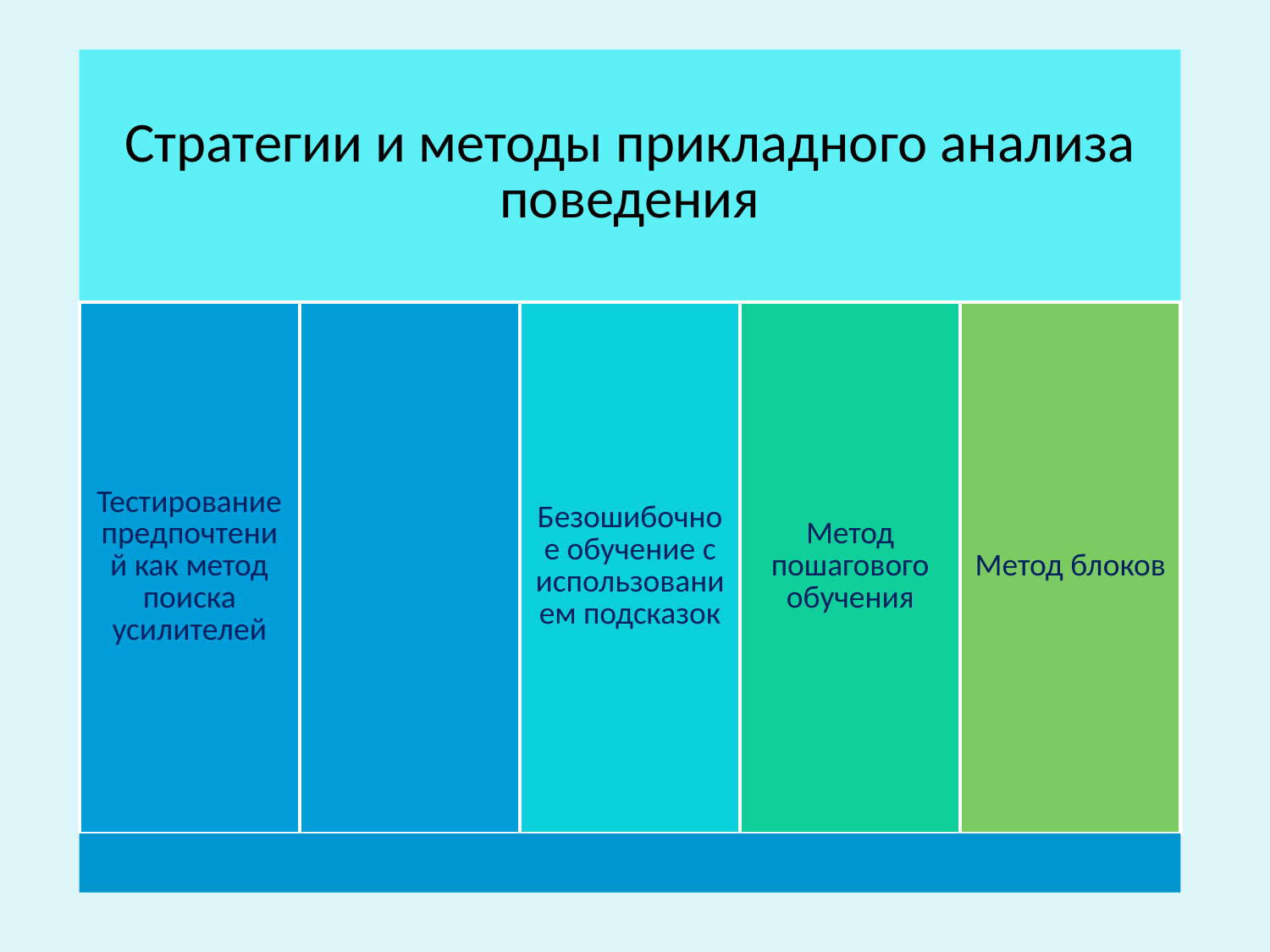

Стратегии и методы прикладного анализа поведения
Тестирование предпочтений как метод поиска усилителей
Безошибочное обучение с использованием подсказок
Метод пошагового обучения
Метод блоков